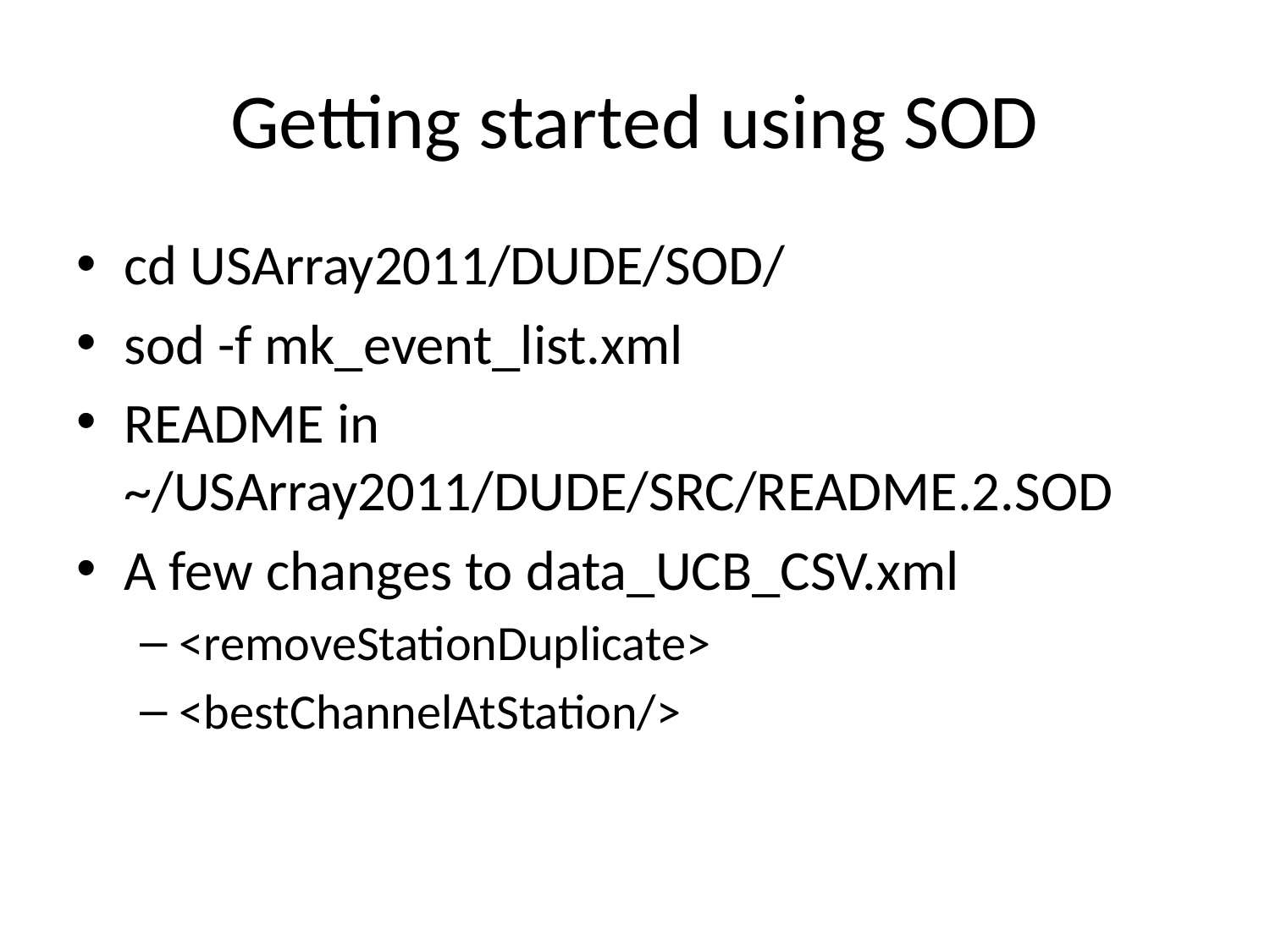

# Getting started using SOD
cd USArray2011/DUDE/SOD/
sod -f mk_event_list.xml
README in ~/USArray2011/DUDE/SRC/README.2.SOD
A few changes to data_UCB_CSV.xml
<removeStationDuplicate>
<bestChannelAtStation/>